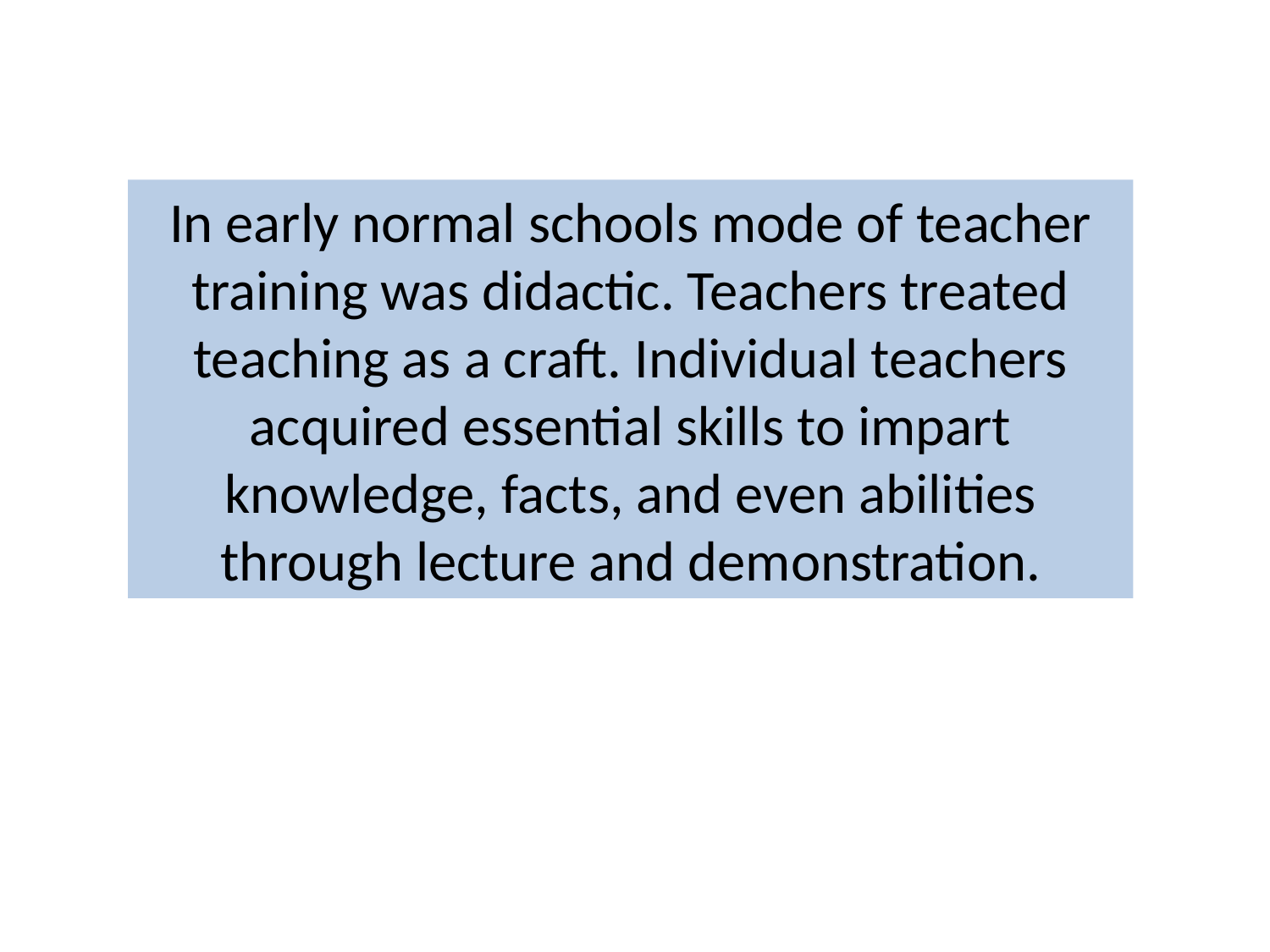

In early normal schools mode of teacher training was didactic. Teachers treated teaching as a craft. Individual teachers acquired essential skills to impart knowledge, facts, and even abilities through lecture and demonstration.